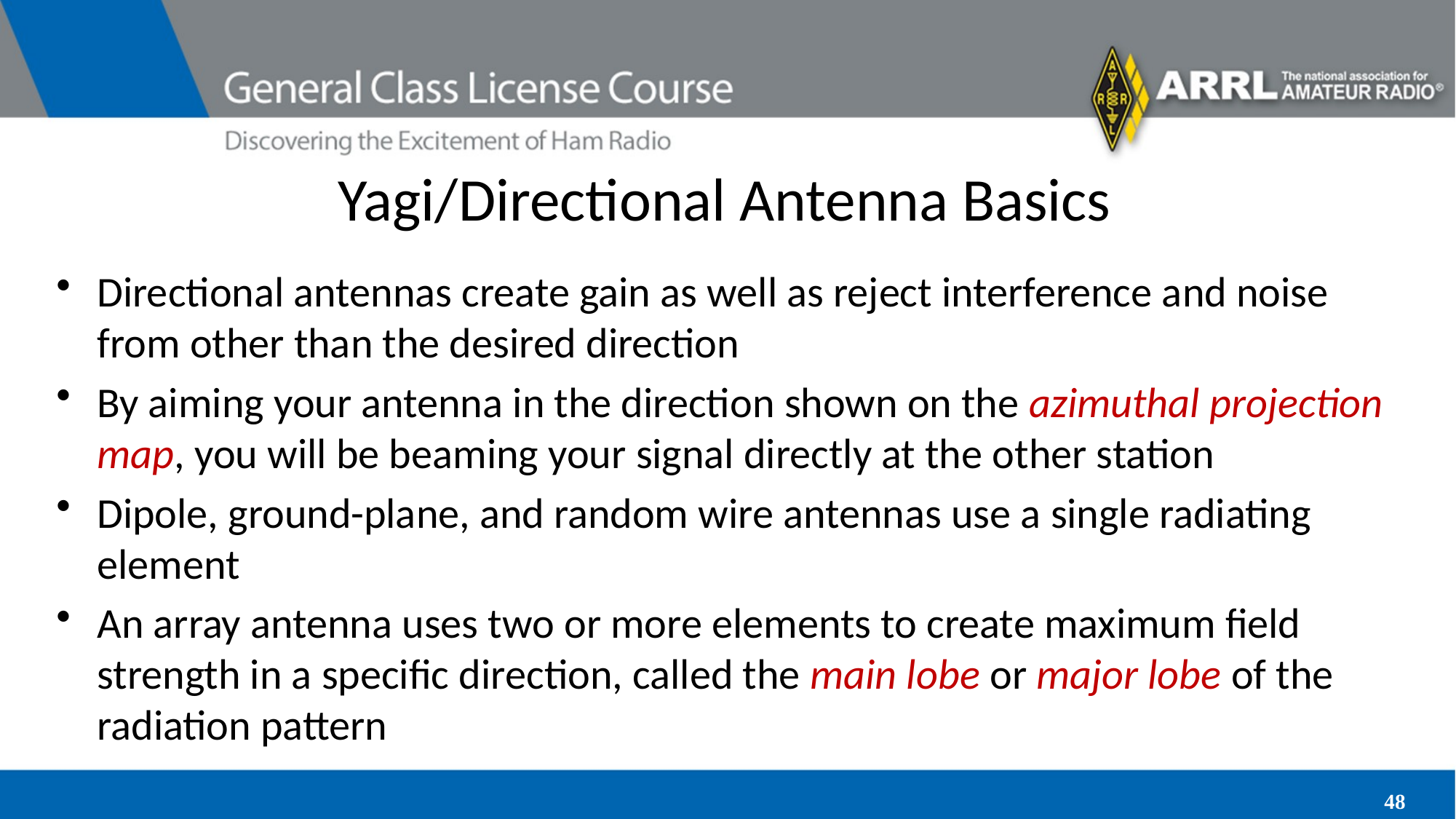

# Yagi/Directional Antenna Basics
Directional antennas create gain as well as reject interference and noise from other than the desired direction
By aiming your antenna in the direction shown on the azimuthal projection map, you will be beaming your signal directly at the other station
Dipole, ground-plane, and random wire antennas use a single radiating element
An array antenna uses two or more elements to create maximum field strength in a specific direction, called the main lobe or major lobe of the radiation pattern